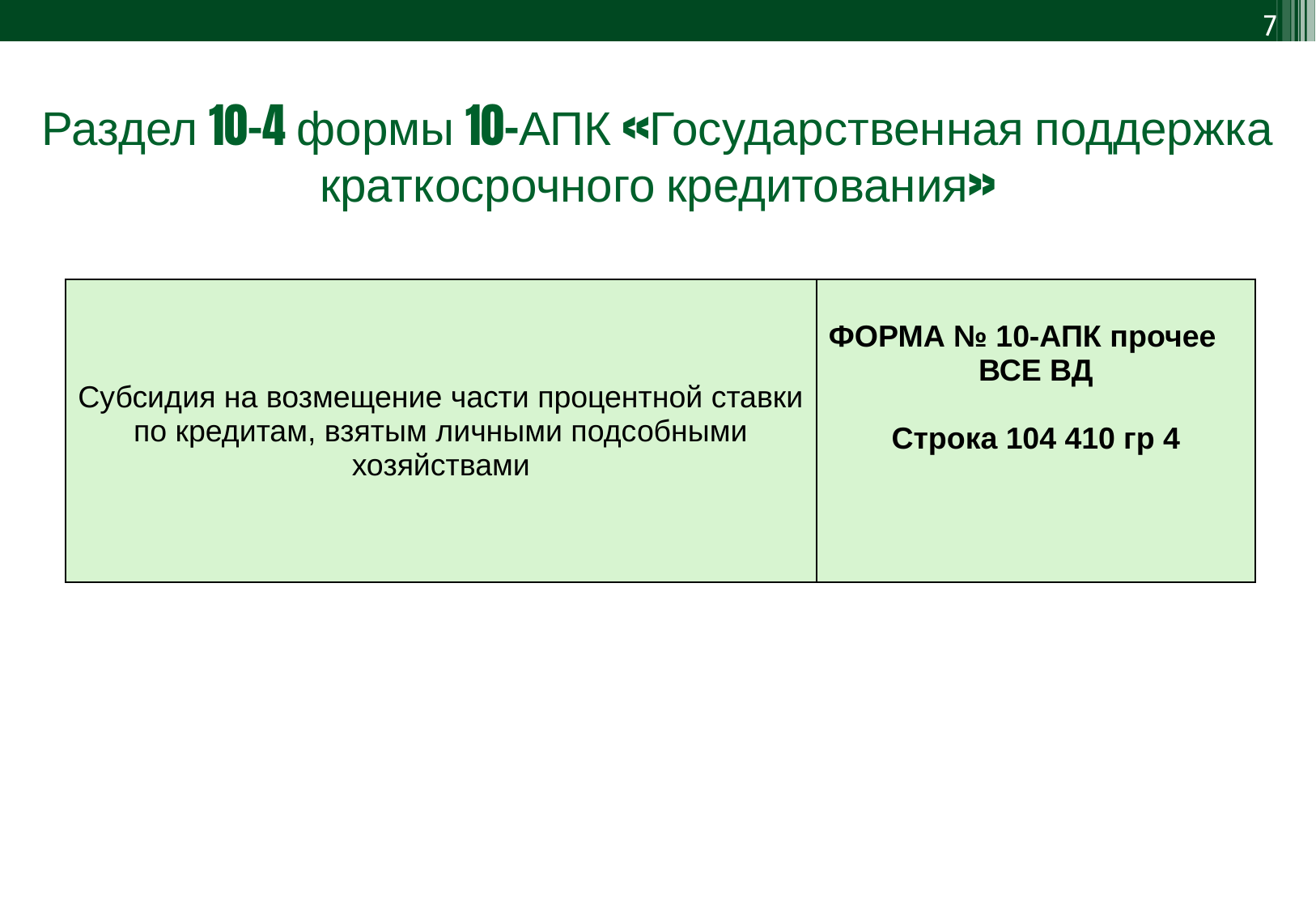

Раздел 10-4 формы 10-АПК «Государственная поддержка краткосрочного кредитования»
| Субсидия на возмещение части процентной ставки по кредитам, взятым личными подсобными хозяйствами | ФОРМА № 10-АПК прочее ВСЕ ВД Строка 104 410 гр 4 |
| --- | --- |